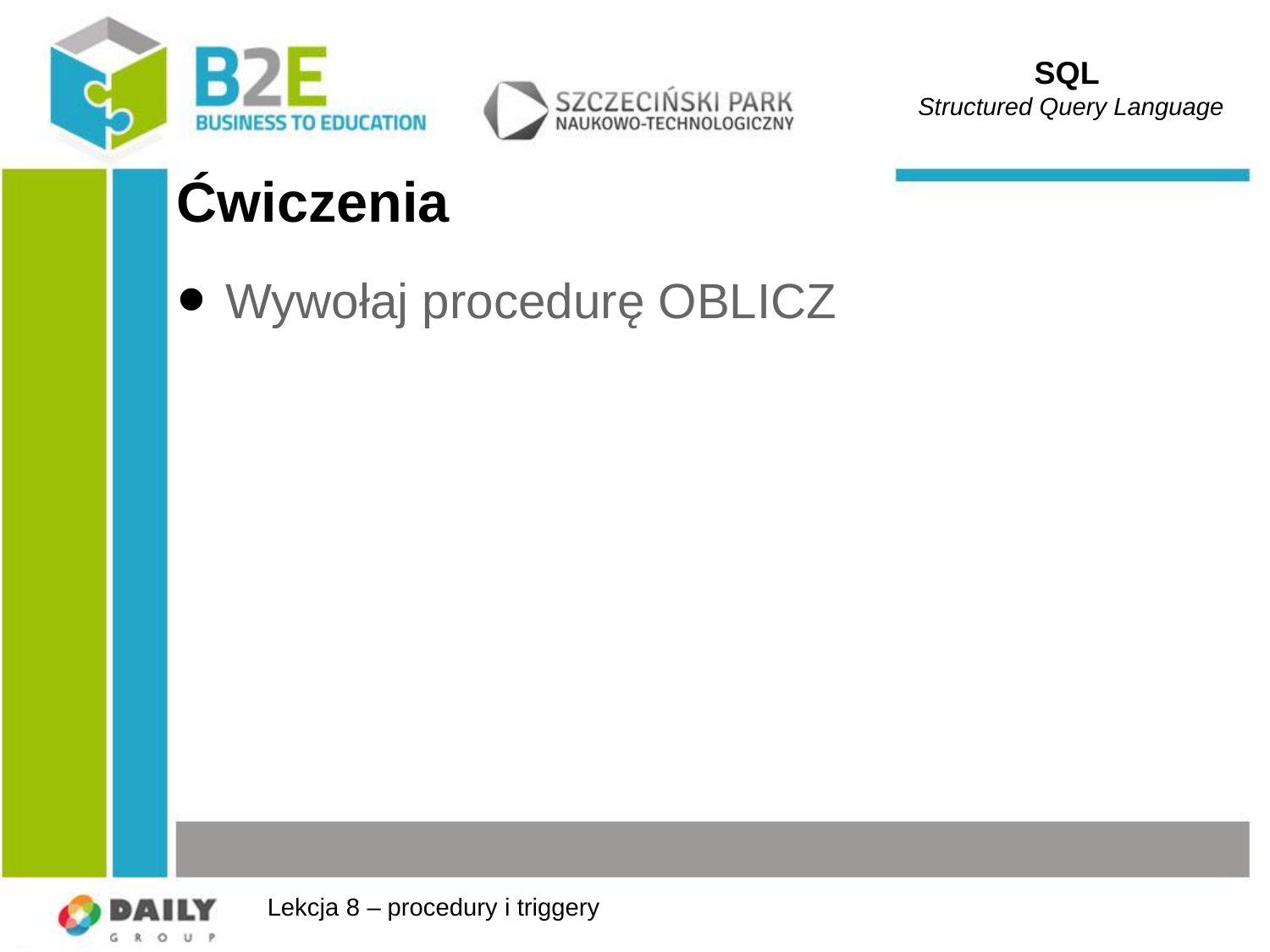

SQL
Structured Query Language
# Ćwiczenia
Wywołaj procedurę OBLICZ

Lekcja 8 – procedury i triggery